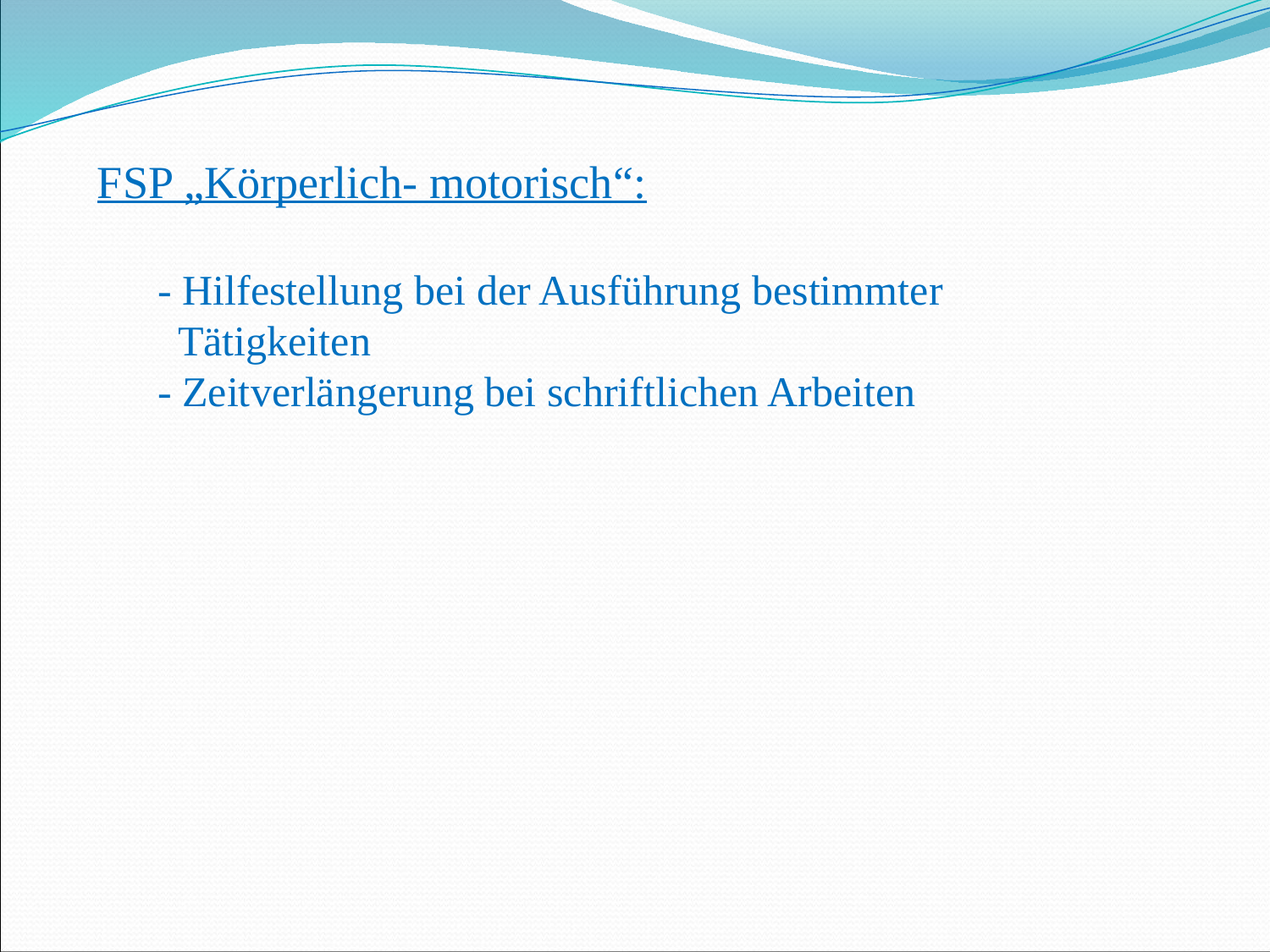

- Hilfestellung bei der Ausführung bestimmter
	  Tätigkeiten
	- Zeitverlängerung bei schriftlichen Arbeiten
FSP „Körperlich- motorisch“: